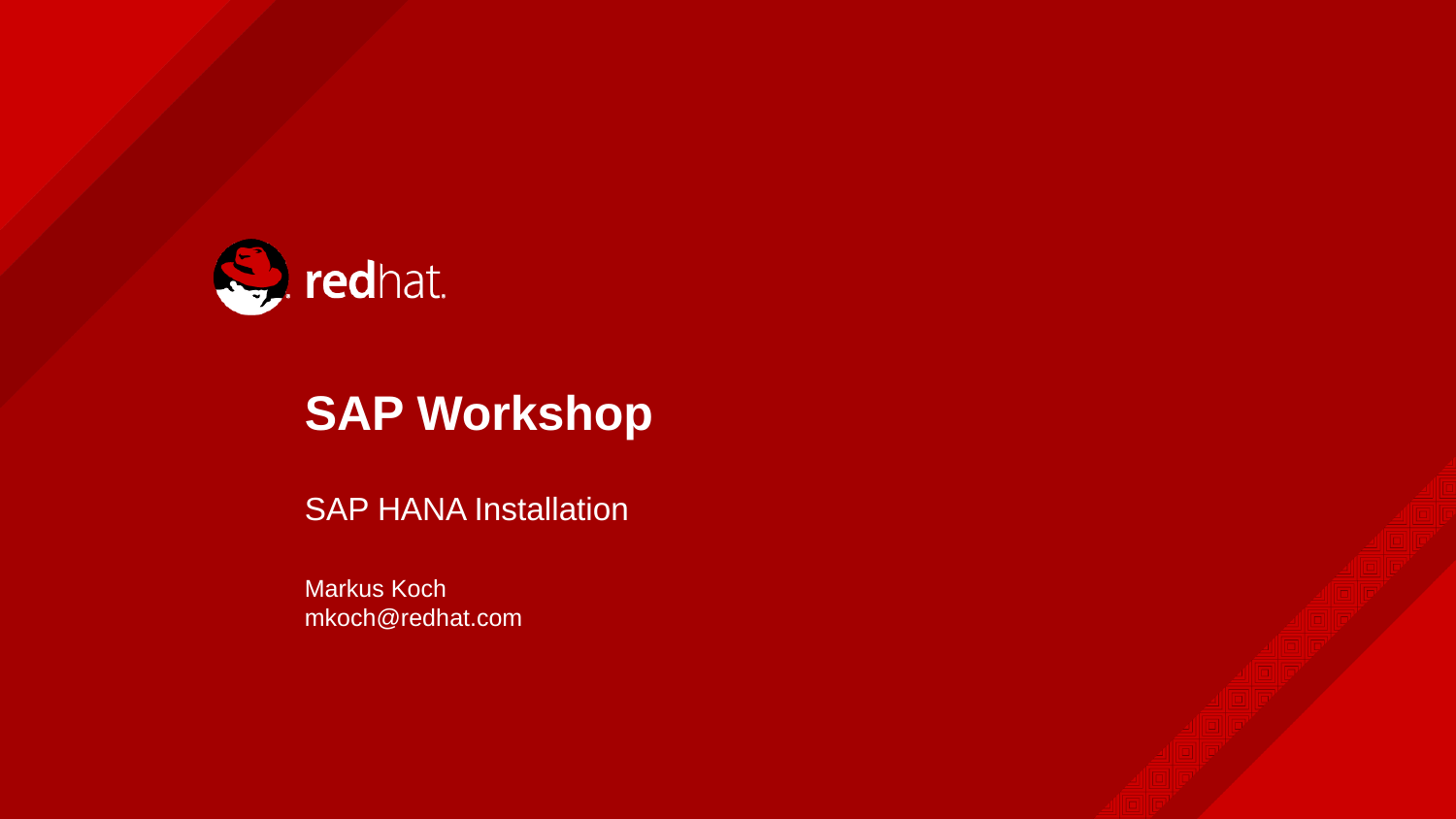

# SAP Workshop
SAP HANA Installation
Markus Koch
mkoch@redhat.com